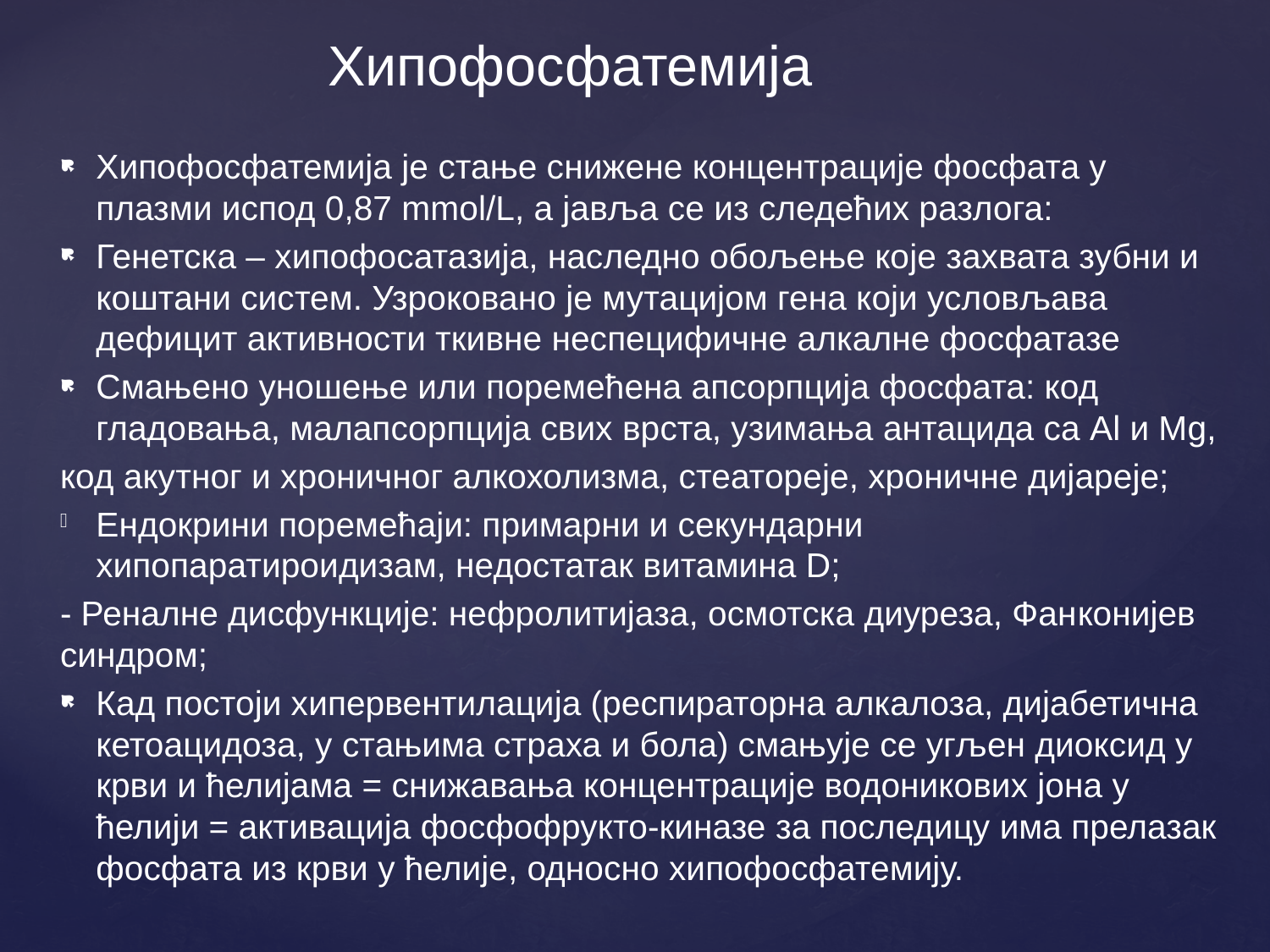

# Хипофосфатемија
Хипофосфатемија је стање снижене концентрације фосфата у плазми испод 0,87 mmol/L, а јавља се из следећих разлога:
Генетска – хипофосатазија, наследно обољење које захвата зубни и коштани систем. Узроковано је мутацијом гена који условљава дефицит активности ткивне неспецифичне алкалне фосфатазе
Смањено уношење или поремећена апсорпција фосфата: код гладовања, малапсорпција свих врста, узимања антацида са Аl и Мg,
код акутног и хроничног алкохолизма, стеатореје, хроничне дијареје;
Ендокрини поремећаји: примарни и секундарни хипопаратироидизам, недостатак витамина D;
- Реналне дисфункције: нефролитијаза, осмотска диуреза, Фанконијев синдром;
Кад постоји хипервентилација (респираторна алкалоза, дијабетична кетоацидоза, у стањима страха и бола) смањује се угљен диоксид у крви и ћелијама = снижавања концентрације водоникових јона у ћелији = активација фосфофрукто-киназе за последицу има прелазак фосфата из крви у ћелије, односно хипофосфатемију.